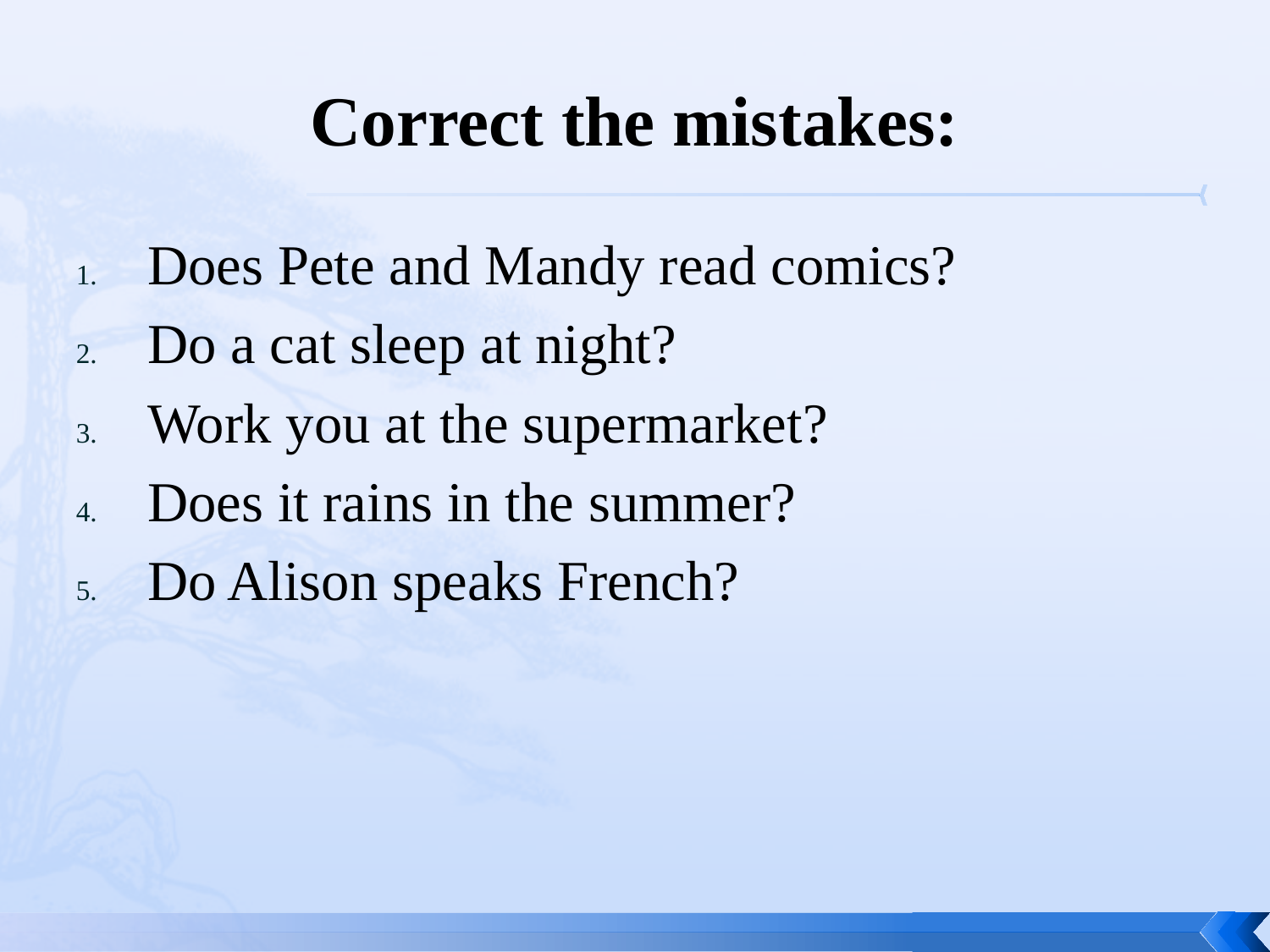

# Correct the mistakes:
Does Pete and Mandy read comics?
Do a cat sleep at night?
Work you at the supermarket?
Does it rains in the summer?
Do Alison speaks French?